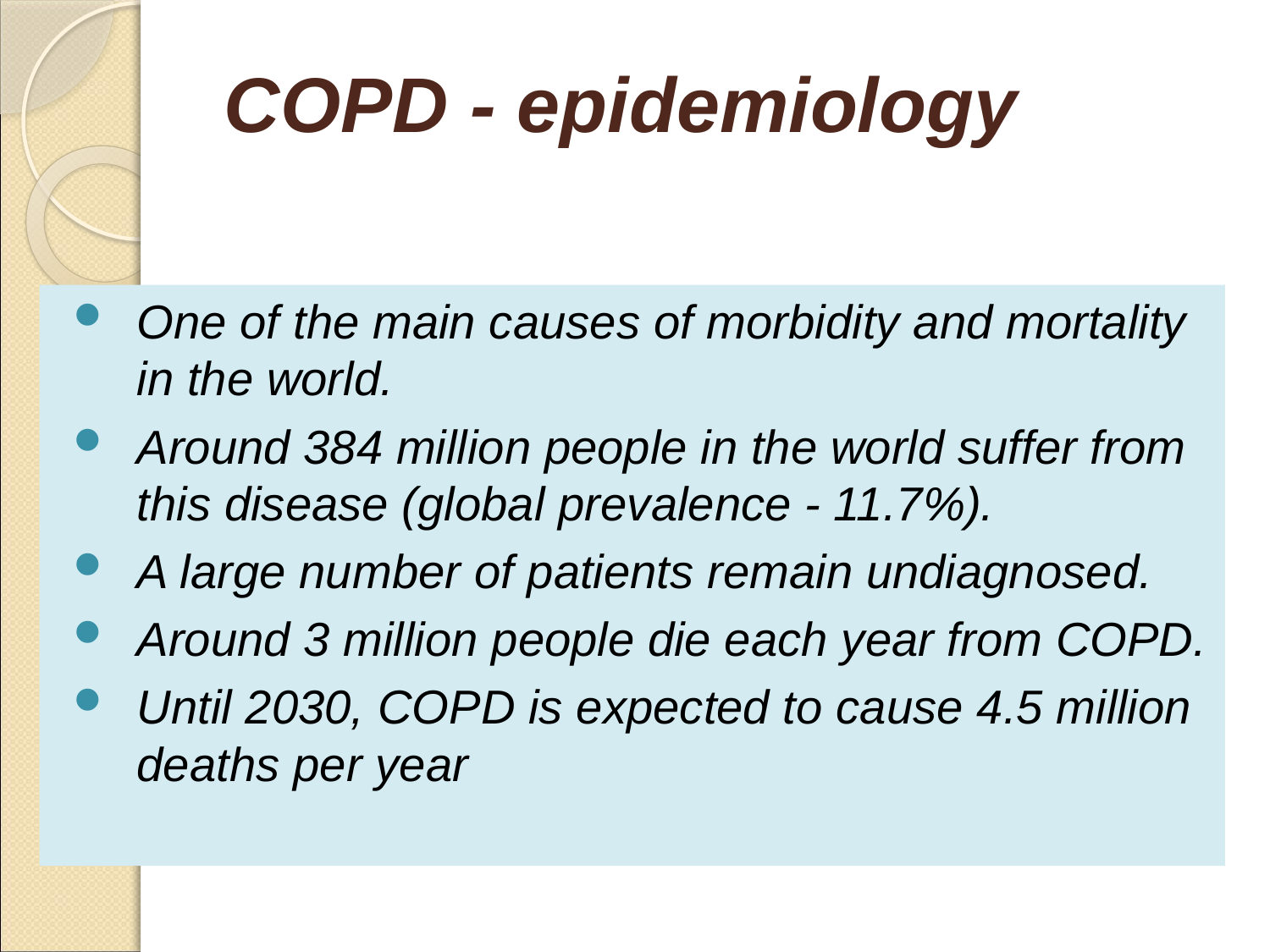

# COPD - epidemiology
One of the main causes of morbidity and mortality in the world.
Around 384 million people in the world suffer from this disease (global prevalence - 11.7%).
A large number of patients remain undiagnosed.
Around 3 million people die each year from COPD.
Until 2030, COPD is expected to cause 4.5 million deaths per year